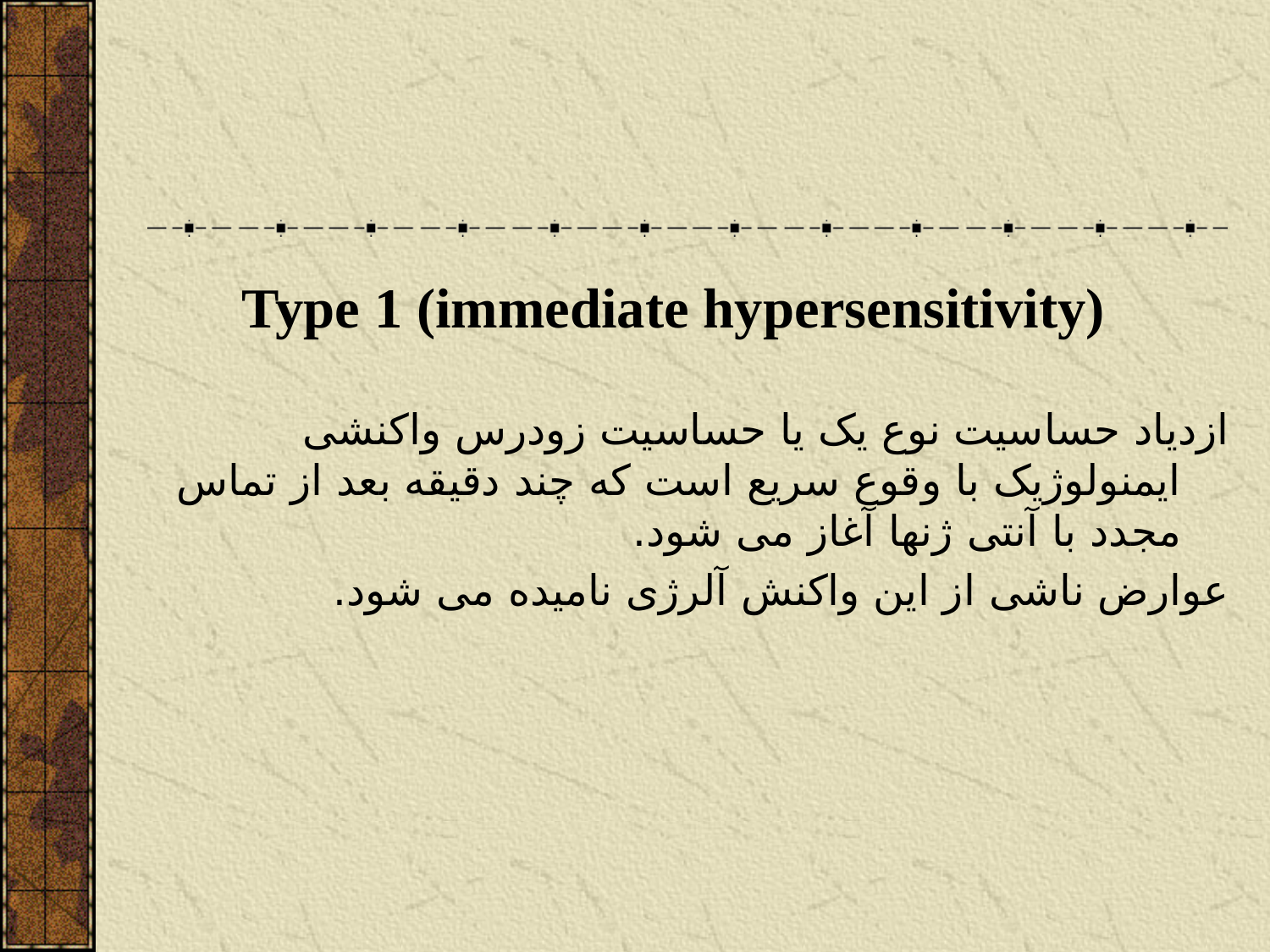

# Type 1 (immediate hypersensitivity)
ازدیاد حساسیت نوع یک یا حساسیت زودرس واکنشی ایمنولوژیک با وقوع سریع است که چند دقیقه بعد از تماس مجدد با آنتی ژنها آغاز می شود.
عوارض ناشی از این واکنش آلرژی نامیده می شود.